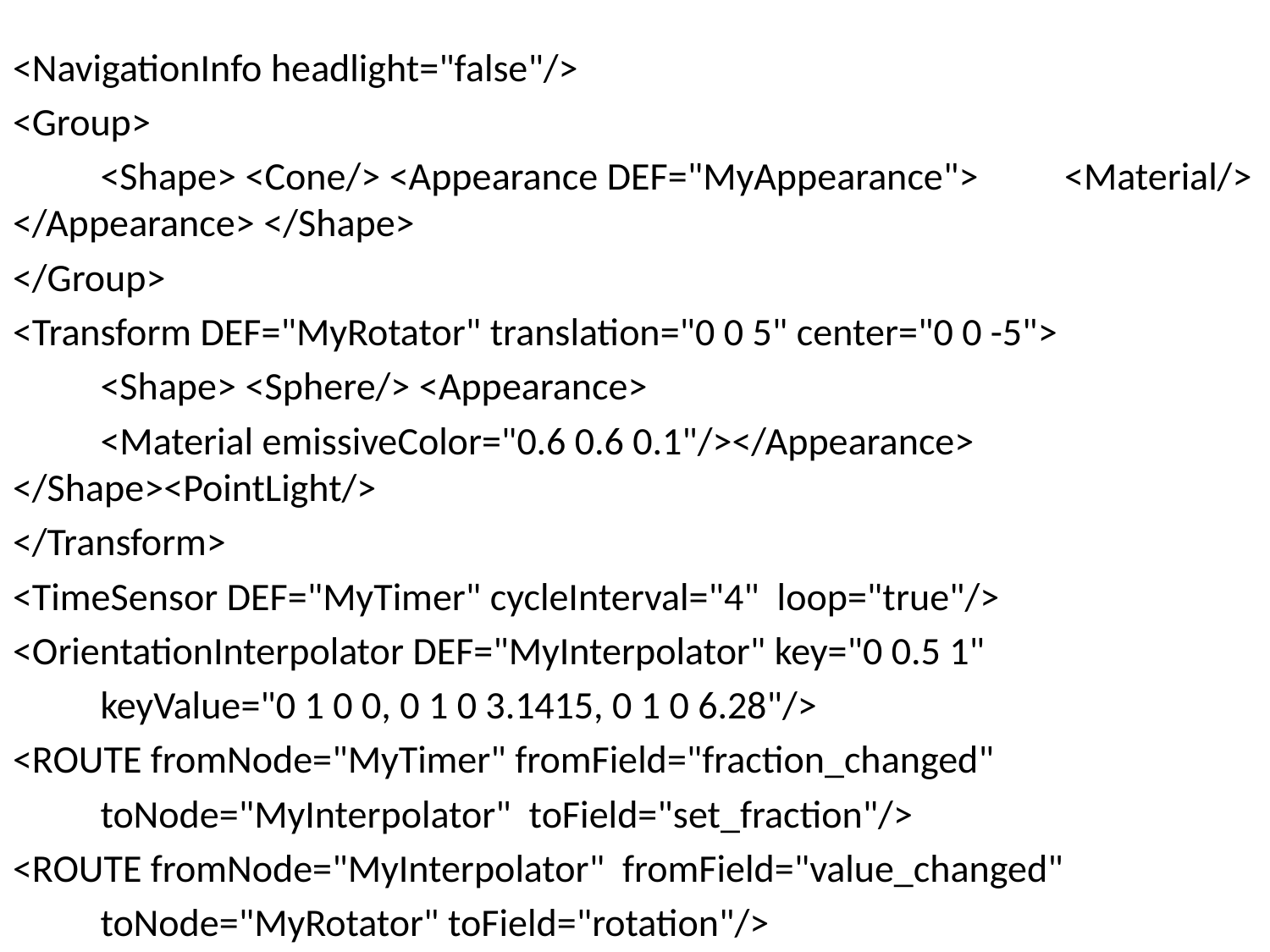

<NavigationInfo headlight="false"/>
<Group>
	<Shape> <Cone/> <Appearance DEF="MyAppearance"> 	<Material/> </Appearance> </Shape>
</Group>
<Transform DEF="MyRotator" translation="0 0 5" center="0 0 -5">
	<Shape> <Sphere/> <Appearance>
	<Material emissiveColor="0.6 0.6 0.1"/></Appearance> 	</Shape><PointLight/>
</Transform>
<TimeSensor DEF="MyTimer" cycleInterval="4"  loop="true"/>
<OrientationInterpolator DEF="MyInterpolator" key="0 0.5 1"
	keyValue="0 1 0 0, 0 1 0 3.1415, 0 1 0 6.28"/>
<ROUTE fromNode="MyTimer" fromField="fraction_changed"
	toNode="MyInterpolator"  toField="set_fraction"/>
<ROUTE fromNode="MyInterpolator"  fromField="value_changed"
	toNode="MyRotator" toField="rotation"/>